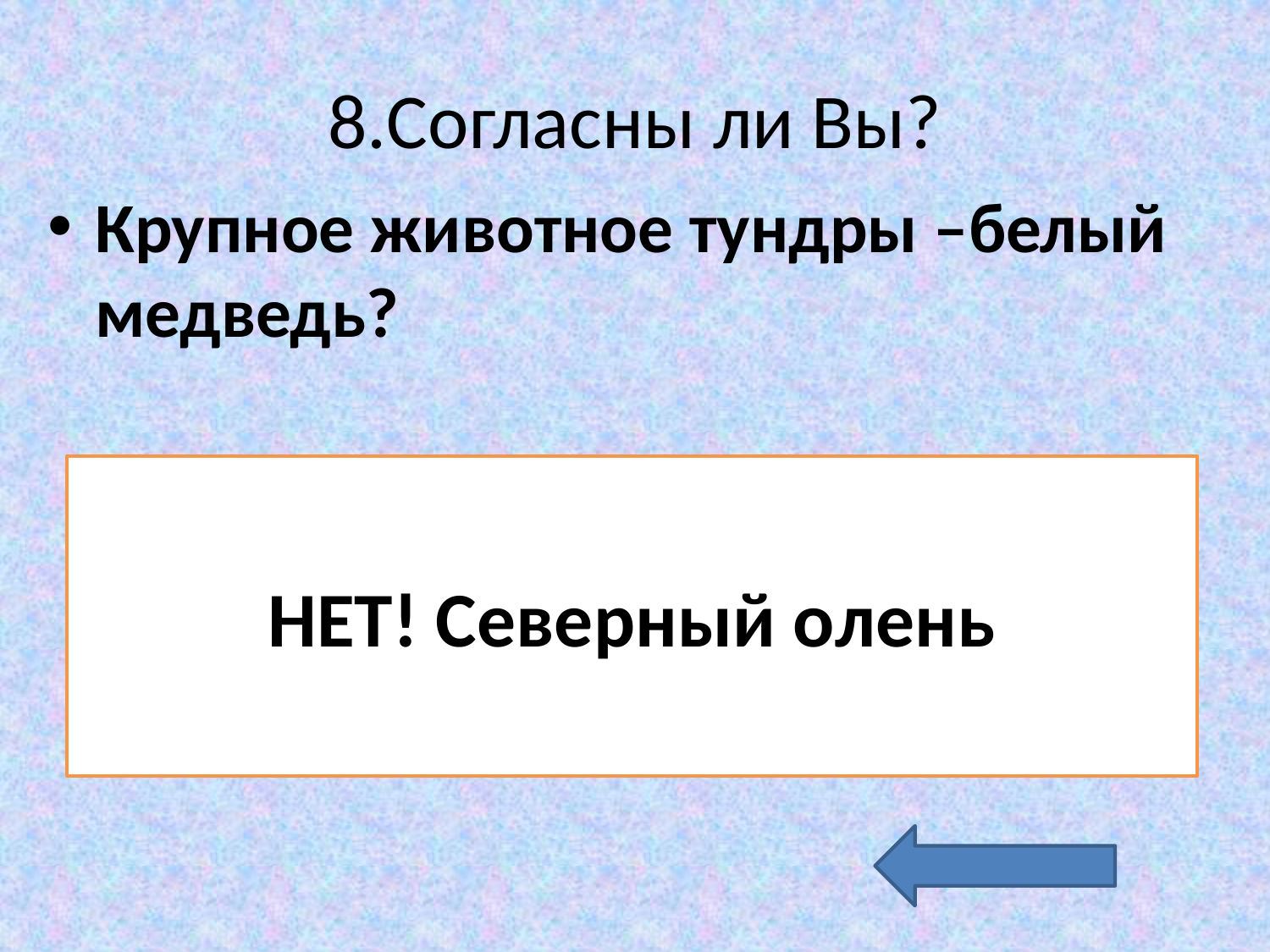

# 8.Согласны ли Вы?
Крупное животное тундры –белый медведь?
НЕТ! Северный олень